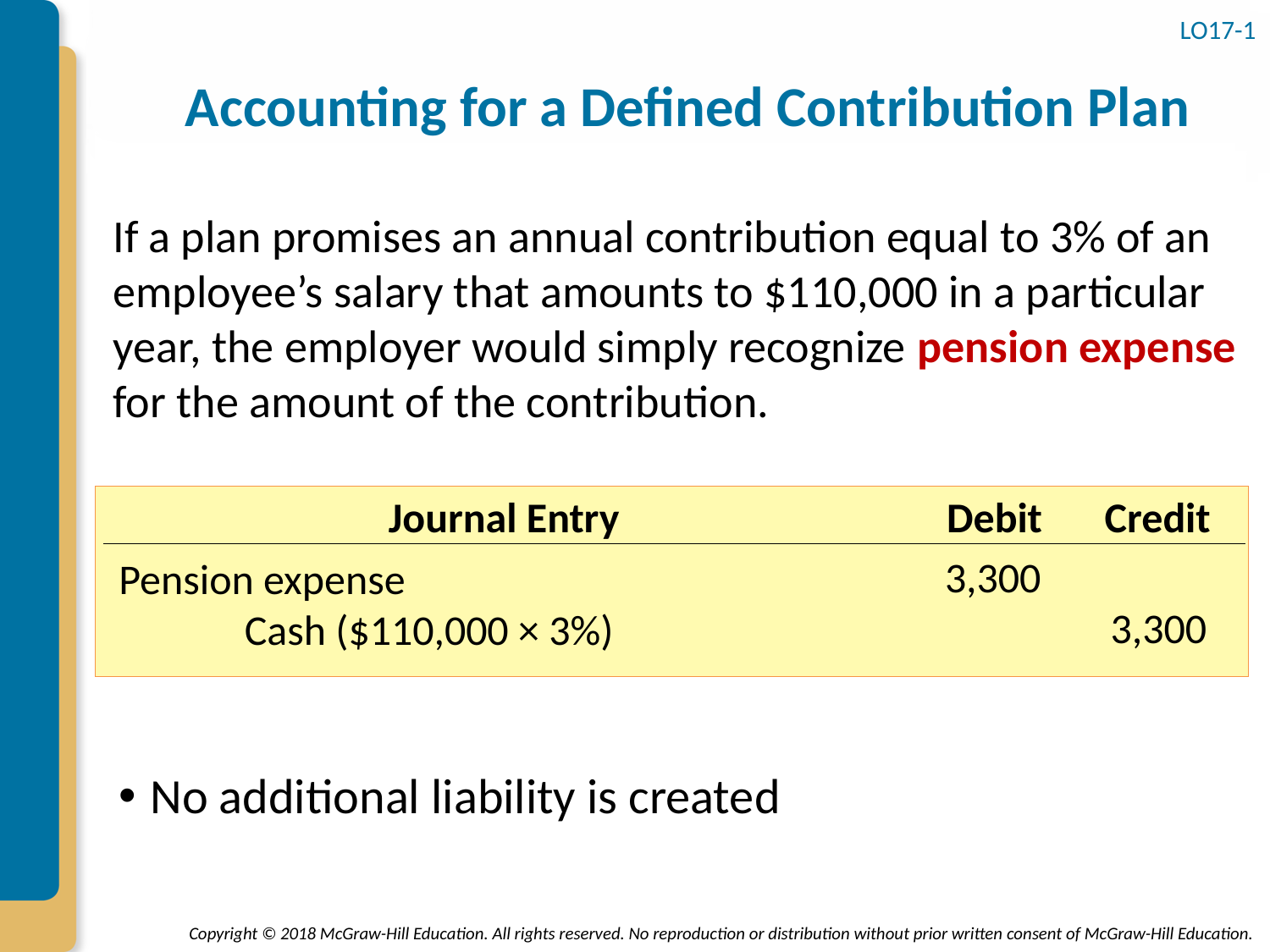

# Accounting for a Defined Contribution Plan
LO17-1

No additional liability is created
If a plan promises an annual contribution equal to 3% of an employee’s salary that amounts to $110,000 in a particular year, the employer would simply recognize pension expense for the amount of the contribution.
Journal Entry
Debit
Credit

3,300
Pension expense
3,300
	Cash ($110,000 × 3%)